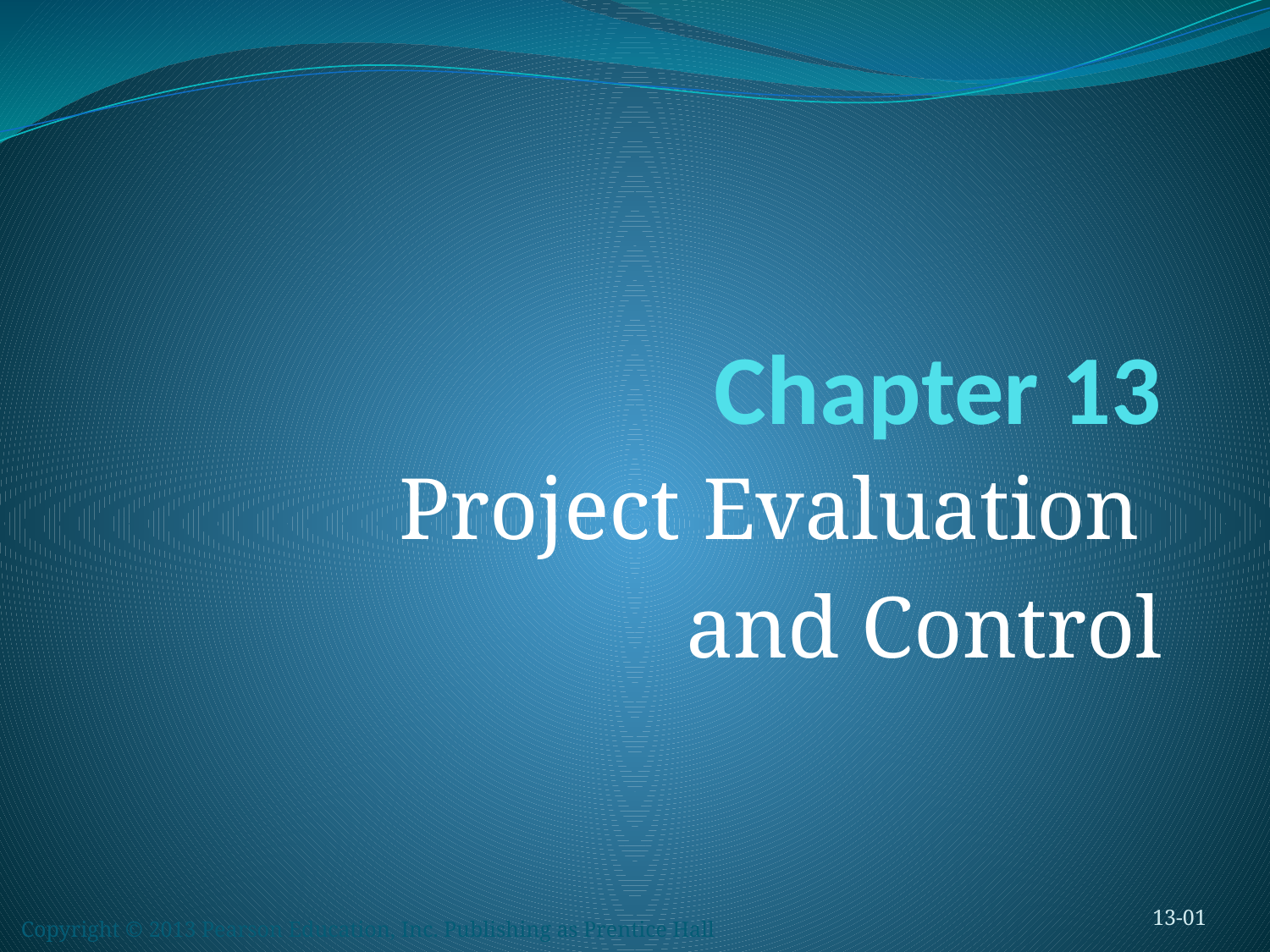

# Chapter 13
Project Evaluation
and Control
13-01
Copyright © 2013 Pearson Education, Inc. Publishing as Prentice Hall